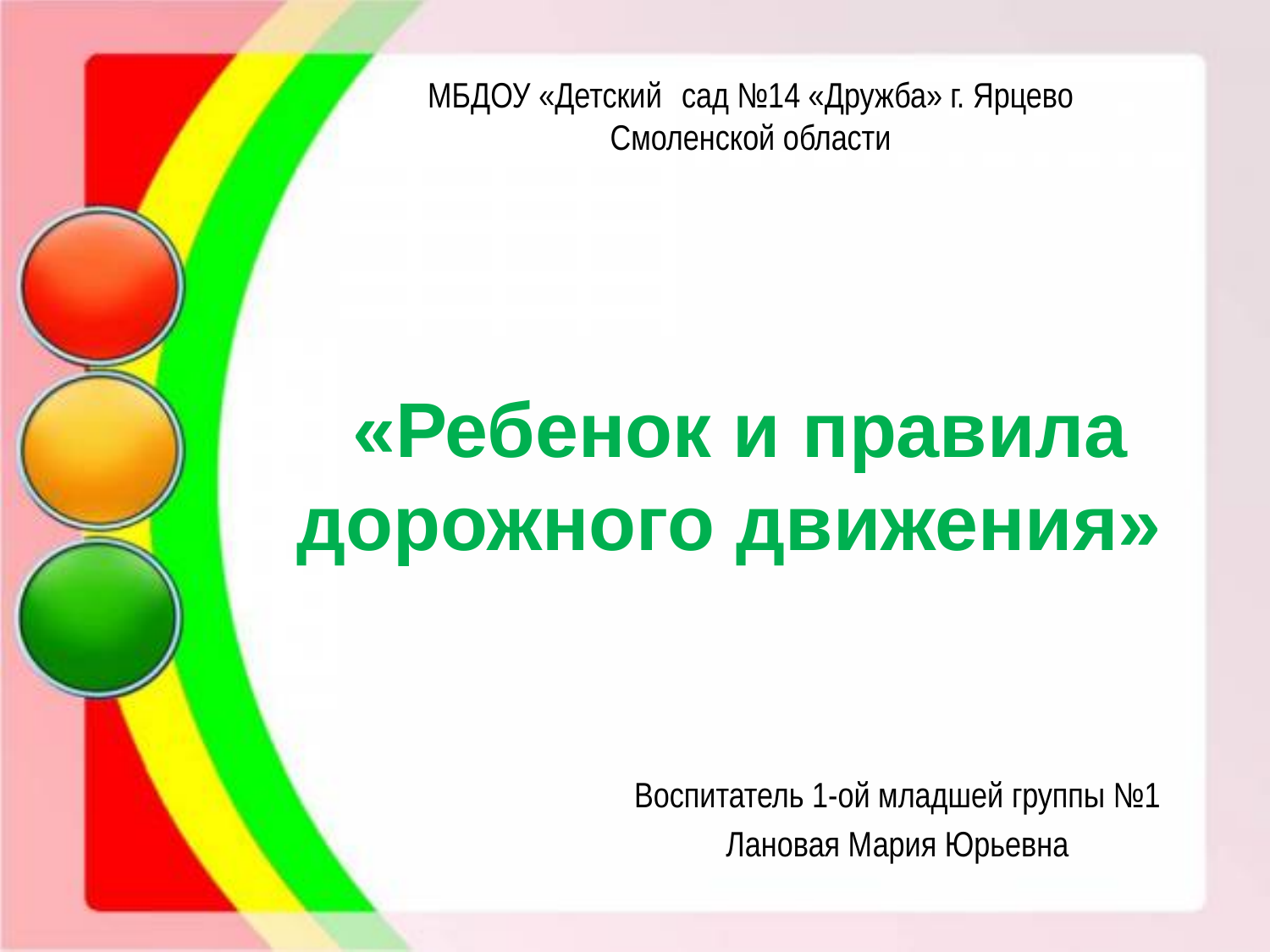

МБДОУ «Детский	сад №14 «Дружба» г. Ярцево Смоленской области
# «Ребенок и правила дорожного движения»
Воспитатель 1-ой младшей группы №1
Лановая Мария Юрьевна